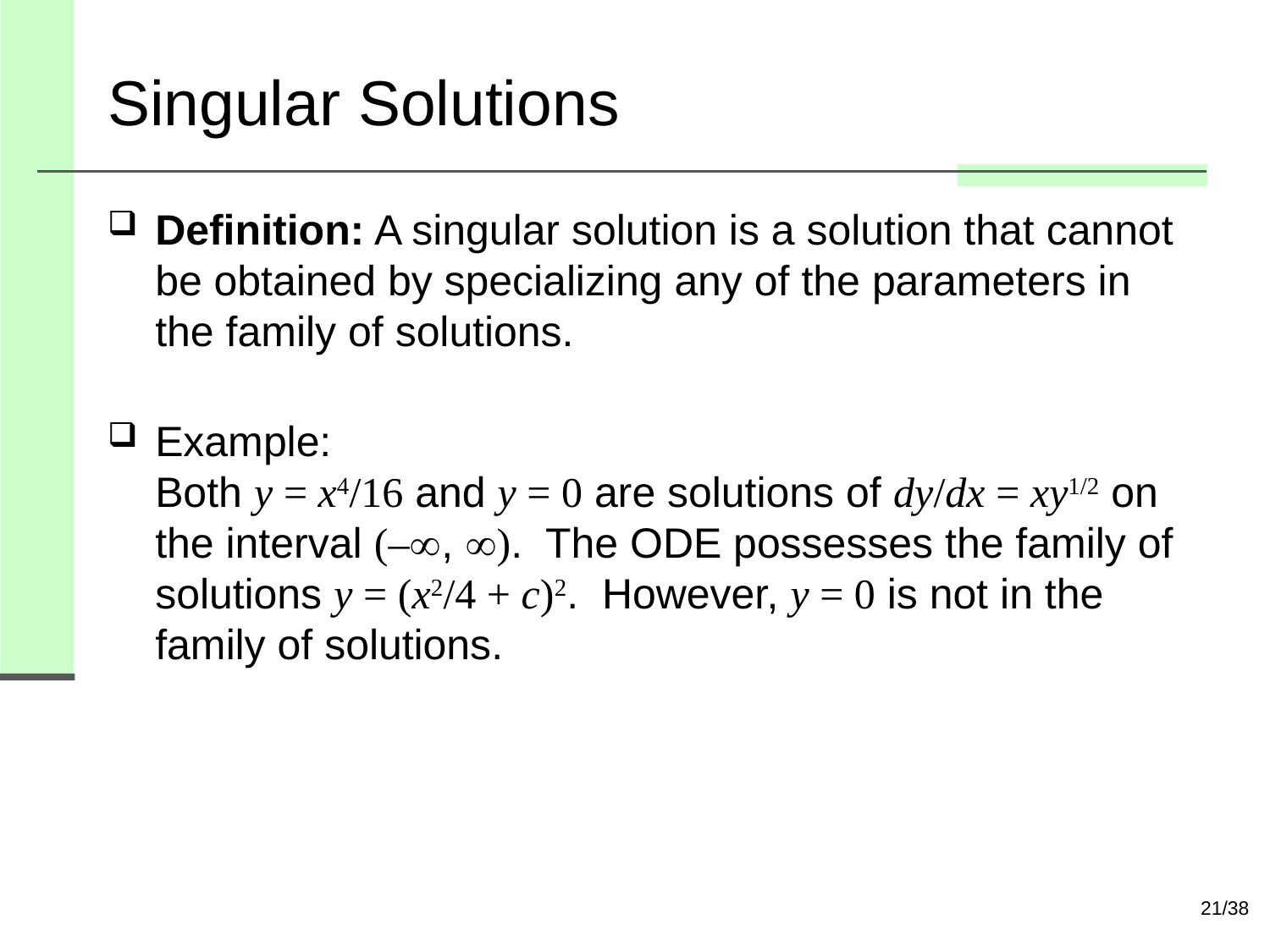

# Singular Solutions
Definition: A singular solution is a solution that cannot be obtained by specializing any of the parameters in the family of solutions.
Example:
Both y = x4/16 and y = 0 are solutions of dy/dx = xy1/2 on the interval (–∞, ∞).  The ODE possesses the family of solutions y = (x2/4 + c)2.  However, y = 0 is not in the family of solutions.
21